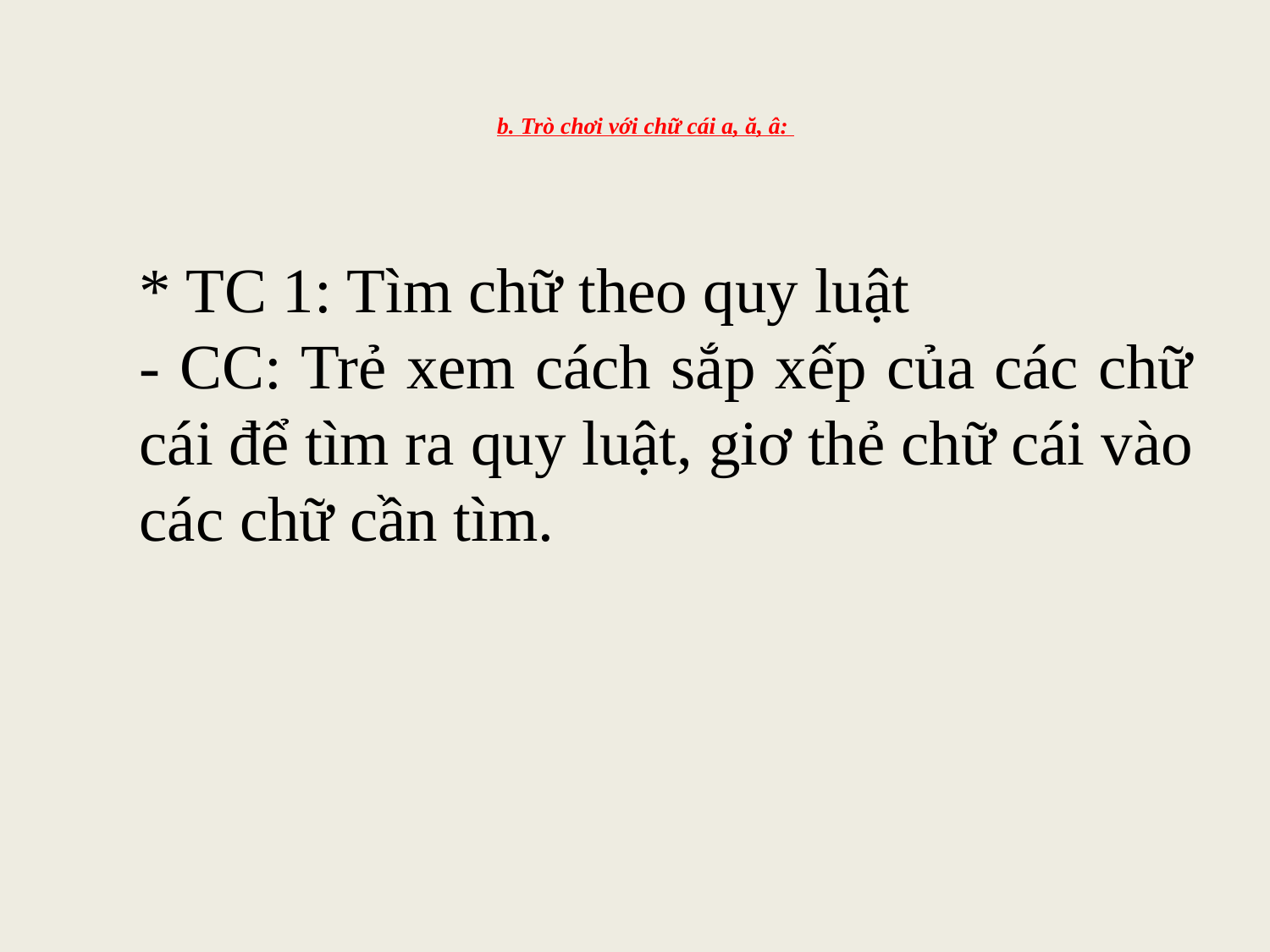

# b. Trò chơi với chữ cái a, ă, â:
* TC 1: Tìm chữ theo quy luật
- CC: Trẻ xem cách sắp xếp của các chữ cái để tìm ra quy luật, giơ thẻ chữ cái vào các chữ cần tìm.